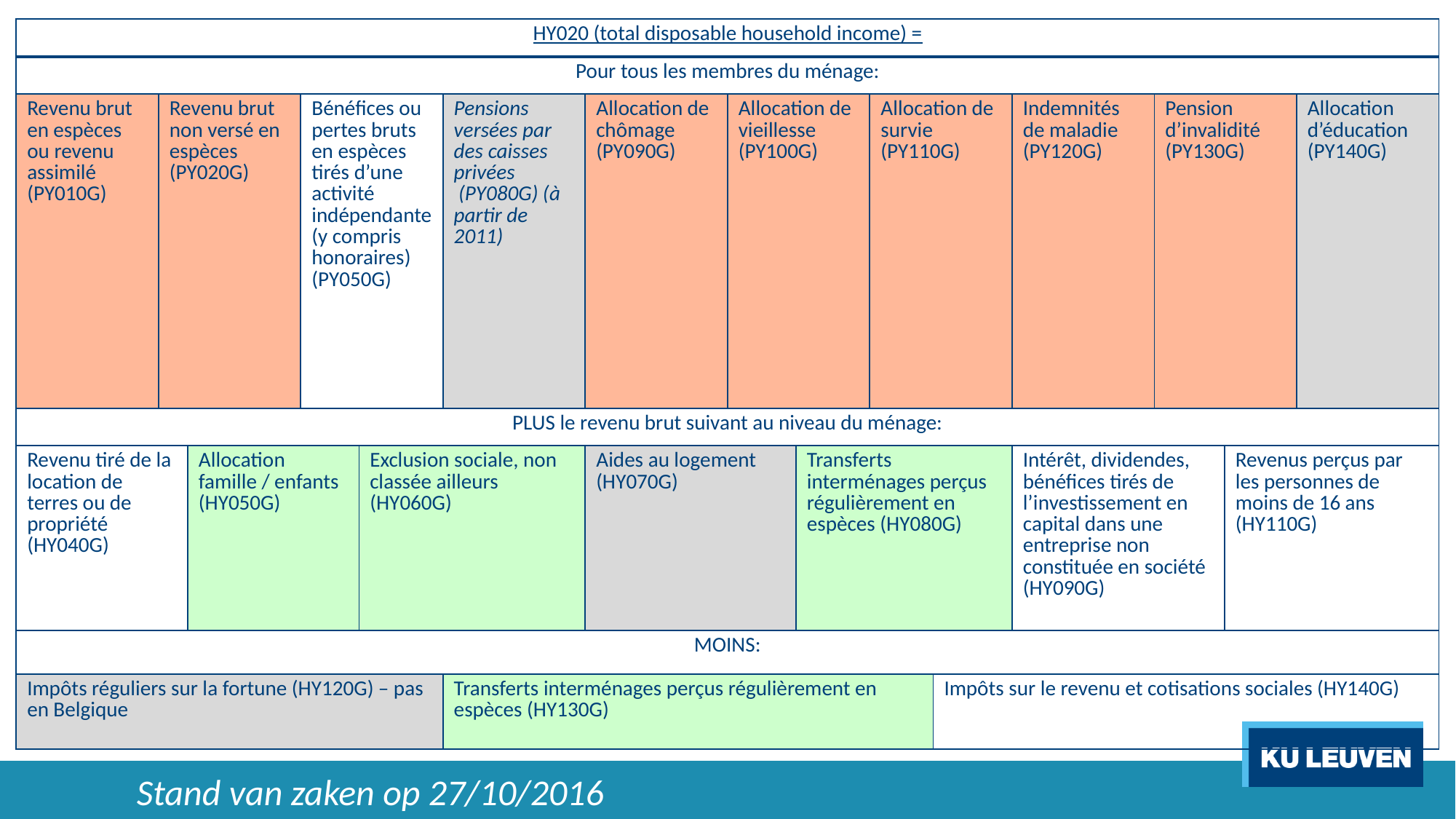

| HY020 (total disposable household income) = |  |  |  |  |  |  |  |  |  |  |  |  |  |  |
| --- | --- | --- | --- | --- | --- | --- | --- | --- | --- | --- | --- | --- | --- | --- |
| Pour tous les membres du ménage: |  |  |  |  |  |  |  |  |  |  |  |  |  |  |
| Revenu brut en espèces ou revenu assimilé (PY010G) | Revenu brut non versé en espèces (PY020G) |  | Bénéfices ou pertes bruts en espèces tirés d’une activité indépendante (y compris honoraires) (PY050G) |  | Pensions versées par des caisses privées (PY080G) (à partir de 2011) | Allocation de chômage (PY090G) | Allocation de vieillesse (PY100G) |  | Allocation de survie (PY110G) |  | Indemnités de maladie (PY120G) | Pension d’invalidité (PY130G) |  | Allocation d’éducation (PY140G) |
| PLUS le revenu brut suivant au niveau du ménage: |  |  |  |  |  |  |  |  |  |  |  |  |  |  |
| Revenu tiré de la location de terres ou de propriété (HY040G) |  | Allocation famille / enfants (HY050G) |  | Exclusion sociale, non classée ailleurs (HY060G) |  | Aides au logement (HY070G) |  | Transferts interménages perçus régulièrement en espèces (HY080G) |  |  | Intérêt, dividendes, bénéfices tirés de l’investissement en capital dans une entreprise non constituée en société (HY090G) |  | Revenus perçus par les personnes de moins de 16 ans (HY110G) |  |
| MOINS: |  |  |  |  |  |  |  |  |  |  |  |  |  |  |
| Impôts réguliers sur la fortune (HY120G) – pas en Belgique |  |  |  |  | Transferts interménages perçus régulièrement en espèces (HY130G) |  |  |  |  | Impôts sur le revenu et cotisations sociales (HY140G) |  |  |  |  |
Stand van zaken op 27/10/2016